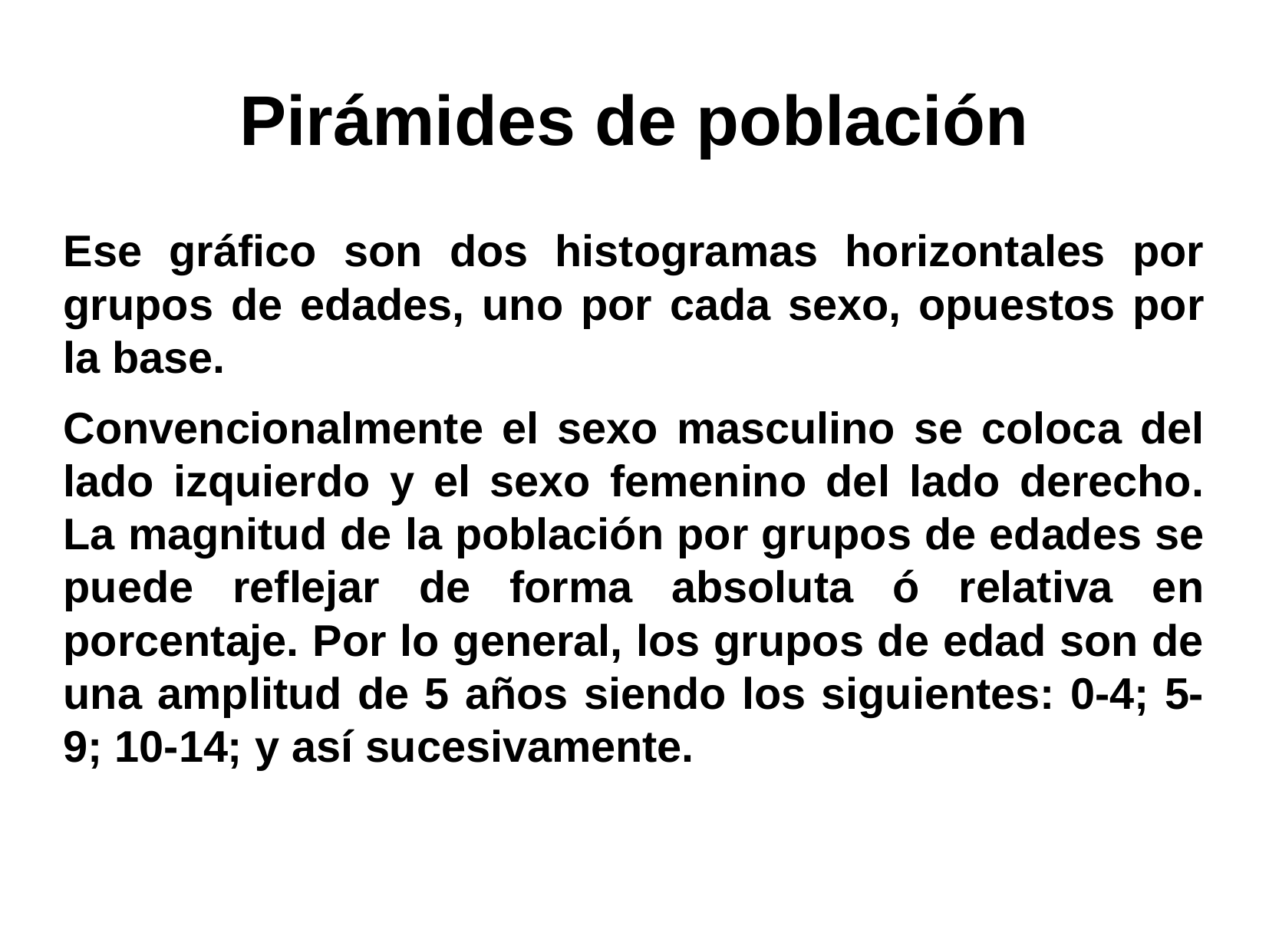

Pirámides de población
Ese gráfico son dos histogramas horizontales por grupos de edades, uno por cada sexo, opuestos por la base.
Convencionalmente el sexo masculino se coloca del lado izquierdo y el sexo femenino del lado derecho. La magnitud de la población por grupos de edades se puede reflejar de forma absoluta ó relativa en porcentaje. Por lo general, los grupos de edad son de una amplitud de 5 años siendo los siguientes: 0-4; 5-9; 10-14; y así sucesivamente.